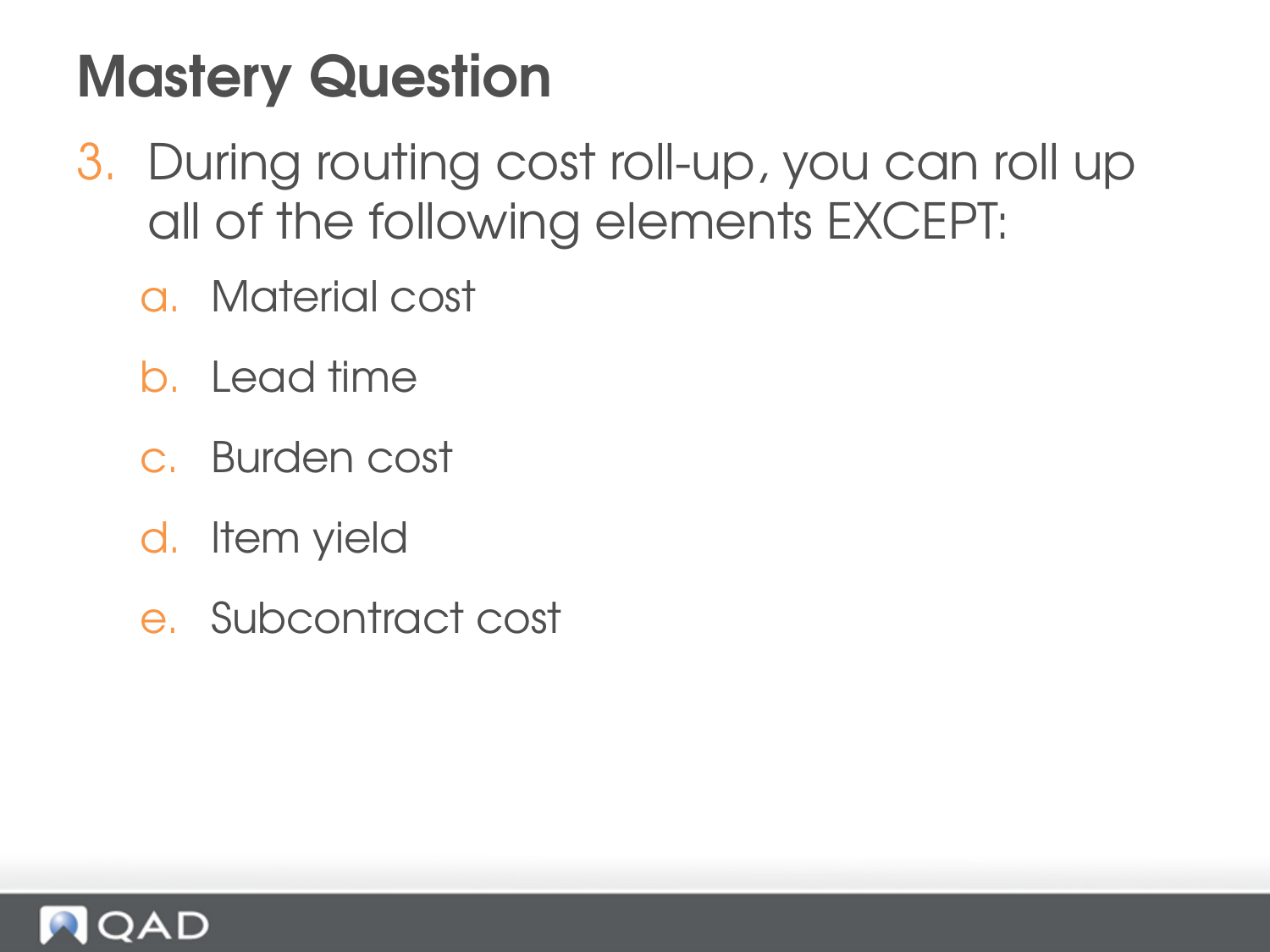

# Mastery Question
During routing cost roll-up, you can roll up all of the following elements EXCEPT:
Material cost
Lead time
Burden cost
Item yield
Subcontract cost